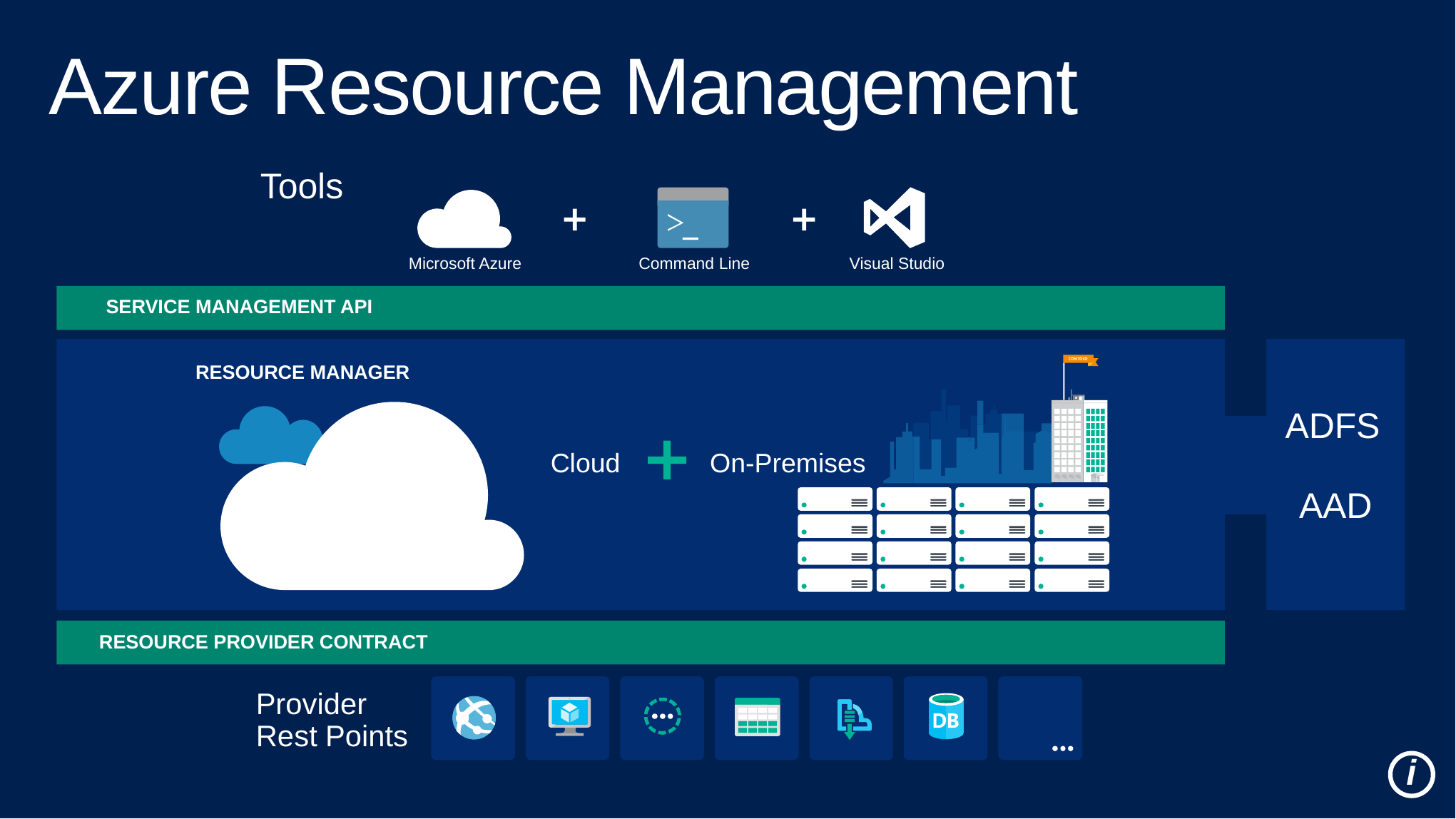

# Azure Resource Management
Tools

Visual Studio

Command Line

Microsoft Azure

SERVICE MANAGEMENT API

RESOURCE MANAGER
ADFS

Cloud
On-Premises

AAD

RESOURCE PROVIDER CONTRACT

Provider
Rest Points

i